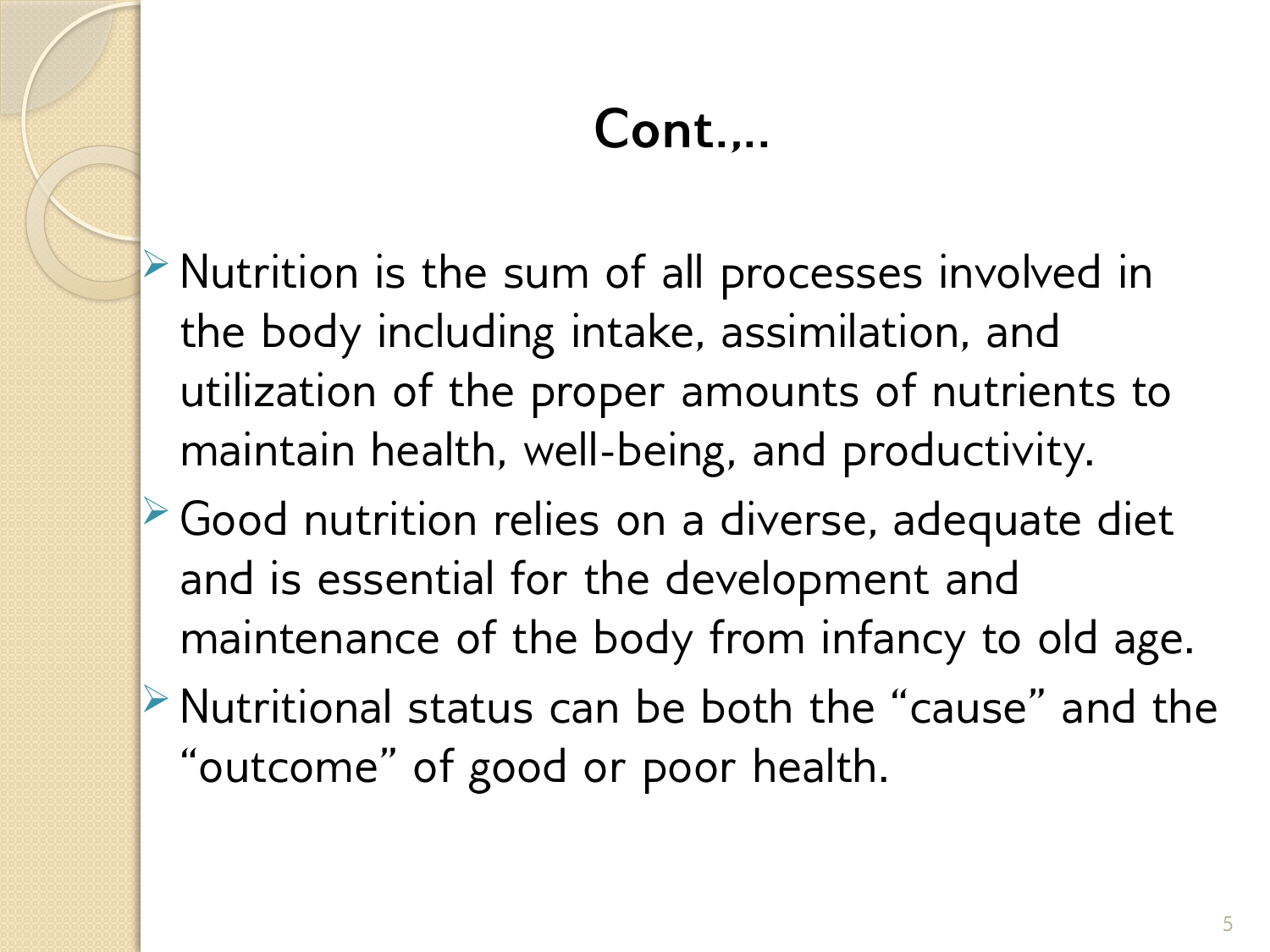

Cont.,..

Nutrition is the sum of all processes involved in the body including intake, assimilation, and utilization of the proper amounts of nutrients to maintain health, well-being, and productivity.
Good nutrition relies on a diverse, adequate diet and is essential for the development and maintenance of the body from infancy to old age.
Nutritional status can be both the “cause” and the “outcome” of good or poor health.
5